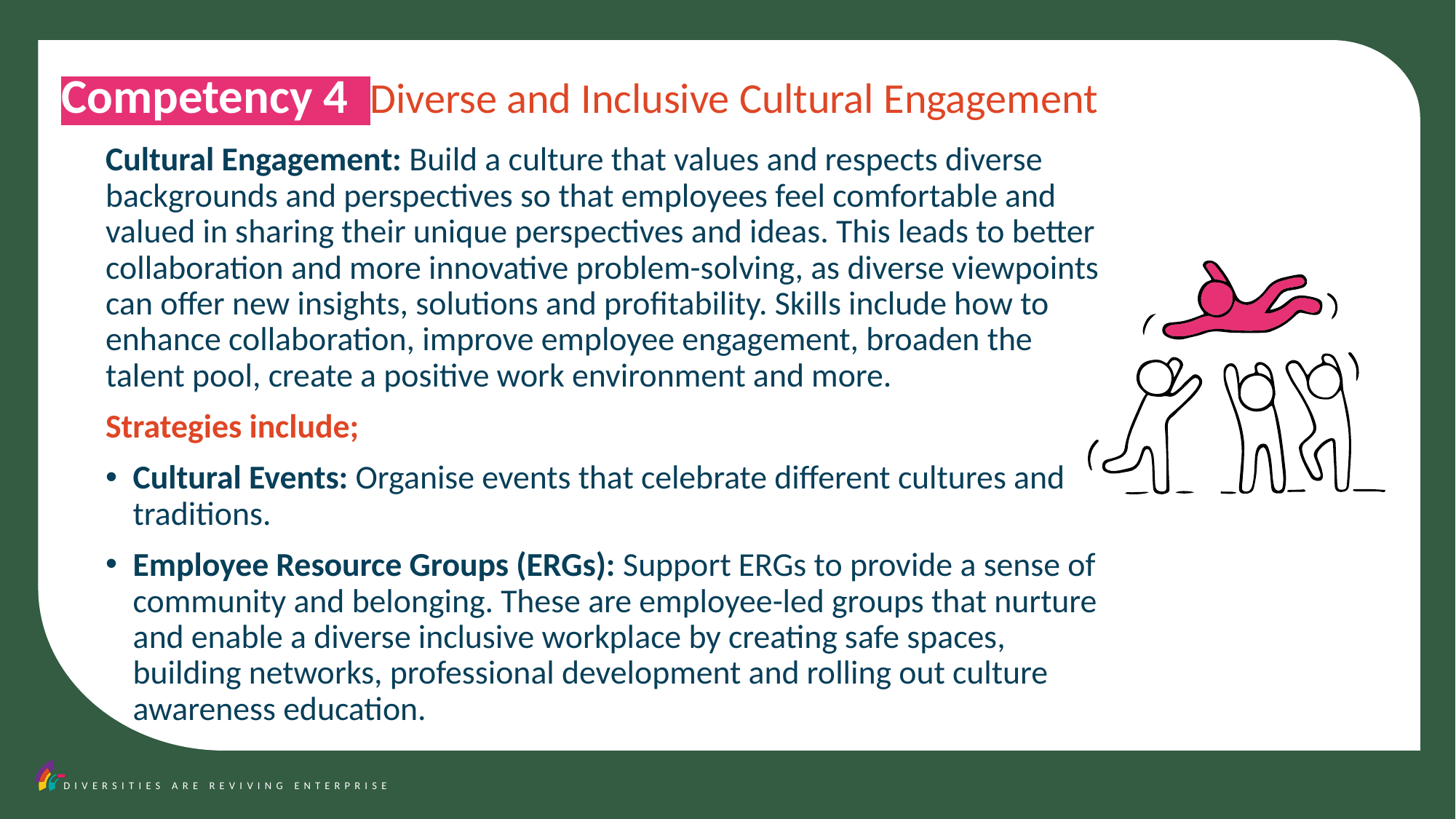

Competency 4  Diverse and Inclusive Cultural Engagement
Cultural Engagement: Build a culture that values and respects diverse backgrounds and perspectives so that employees feel comfortable and valued in sharing their unique perspectives and ideas. This leads to better collaboration and more innovative problem-solving, as diverse viewpoints can offer new insights, solutions and profitability. Skills include how to enhance collaboration, improve employee engagement, broaden the talent pool, create a positive work environment and more.
Strategies include;
Cultural Events: Organise events that celebrate different cultures and traditions.
Employee Resource Groups (ERGs): Support ERGs to provide a sense of community and belonging. These are employee-led groups that nurture and enable a diverse inclusive workplace by creating safe spaces, building networks, professional development and rolling out culture awareness education.